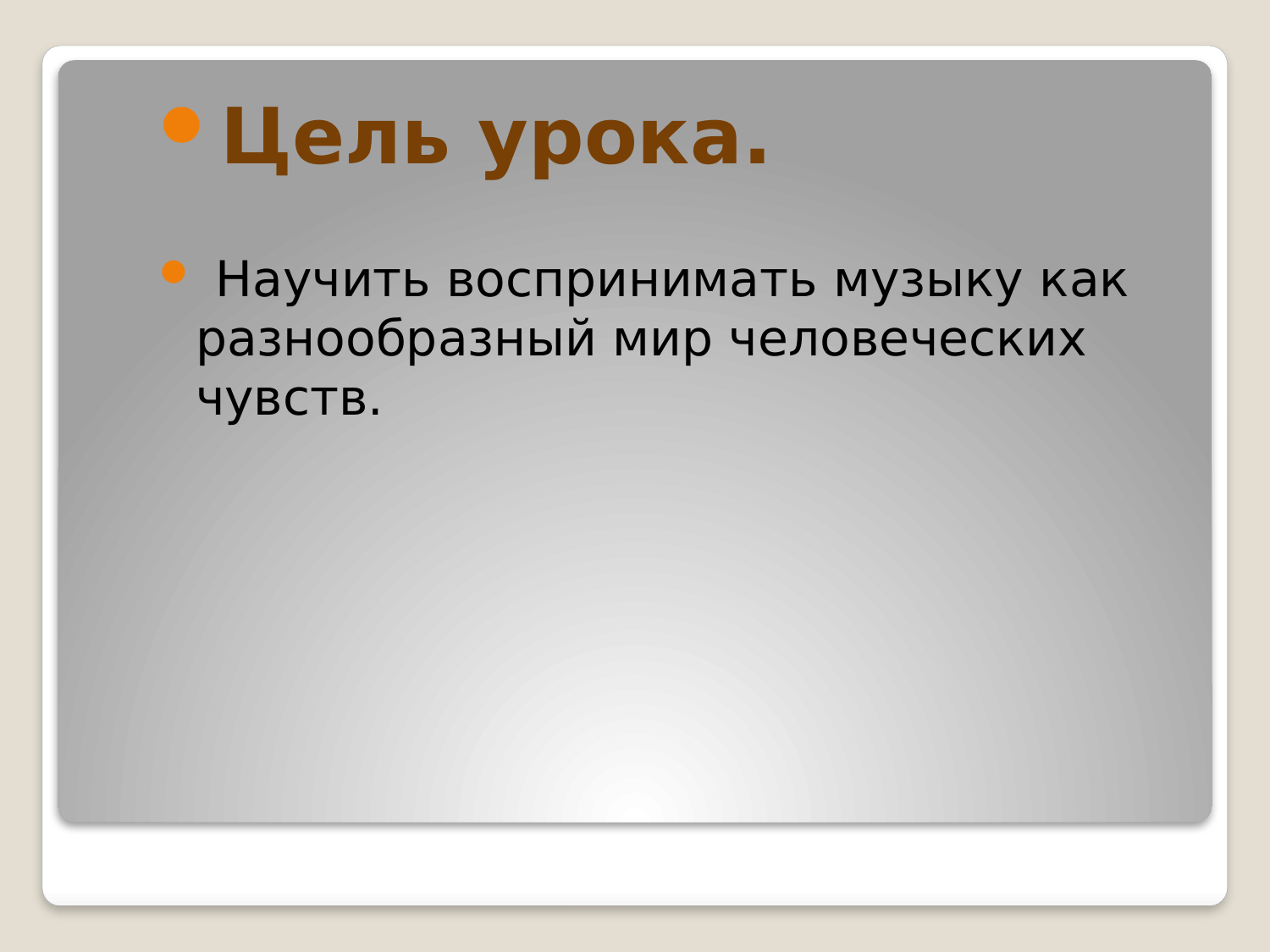

Цель урока.

 Научить воспринимать музыку как разнообразный мир человеческих чувств.

#